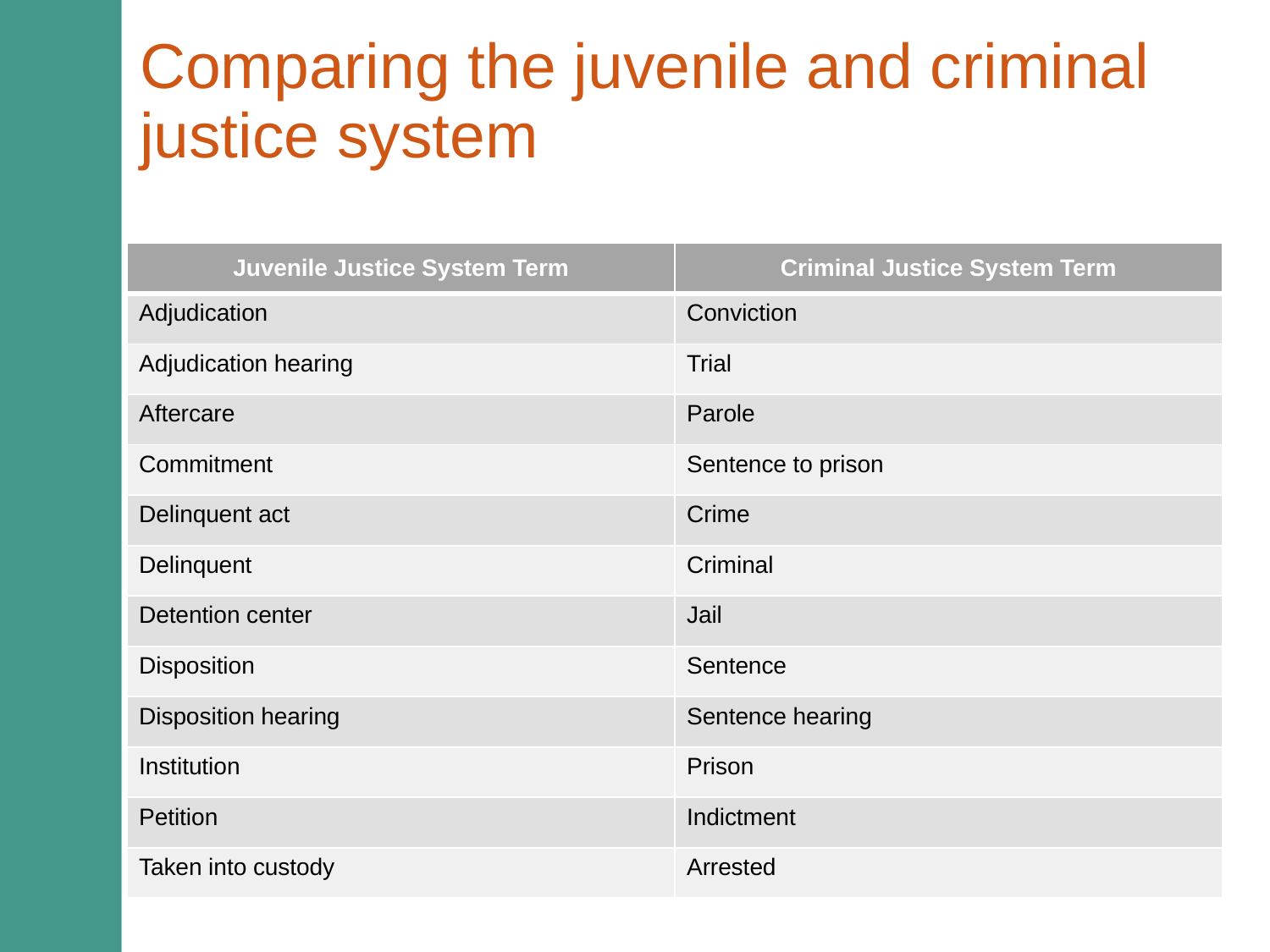

# Comparing the juvenile and criminal justice system
| Juvenile Justice System Term | Criminal Justice System Term |
| --- | --- |
| Adjudication | Conviction |
| Adjudication hearing | Trial |
| Aftercare | Parole |
| Commitment | Sentence to prison |
| Delinquent act | Crime |
| Delinquent | Criminal |
| Detention center | Jail |
| Disposition | Sentence |
| Disposition hearing | Sentence hearing |
| Institution | Prison |
| Petition | Indictment |
| Taken into custody | Arrested |